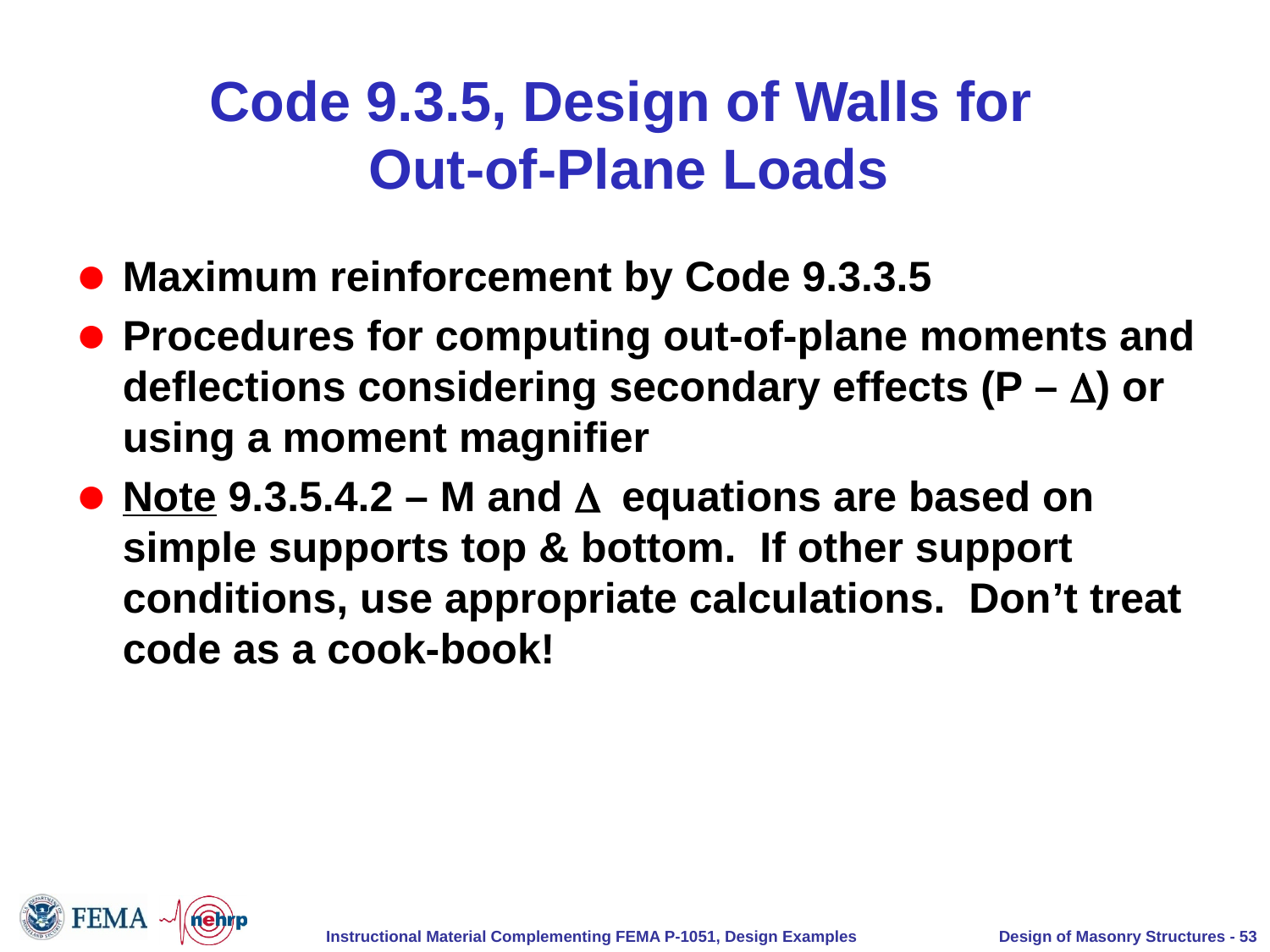

# Code 9.3.5, Design of Walls for Out-of-Plane Loads
Maximum reinforcement by Code 9.3.3.5
Procedures for computing out-of-plane moments and deflections considering secondary effects (P – Δ) or using a moment magnifier
Note 9.3.5.4.2 – M and Δ equations are based on simple supports top & bottom.  If other support conditions, use appropriate calculations.  Don’t treat code as a cook-book!
Design of Masonry Structures - 53
Instructional Material Complementing FEMA P-1051, Design Examples